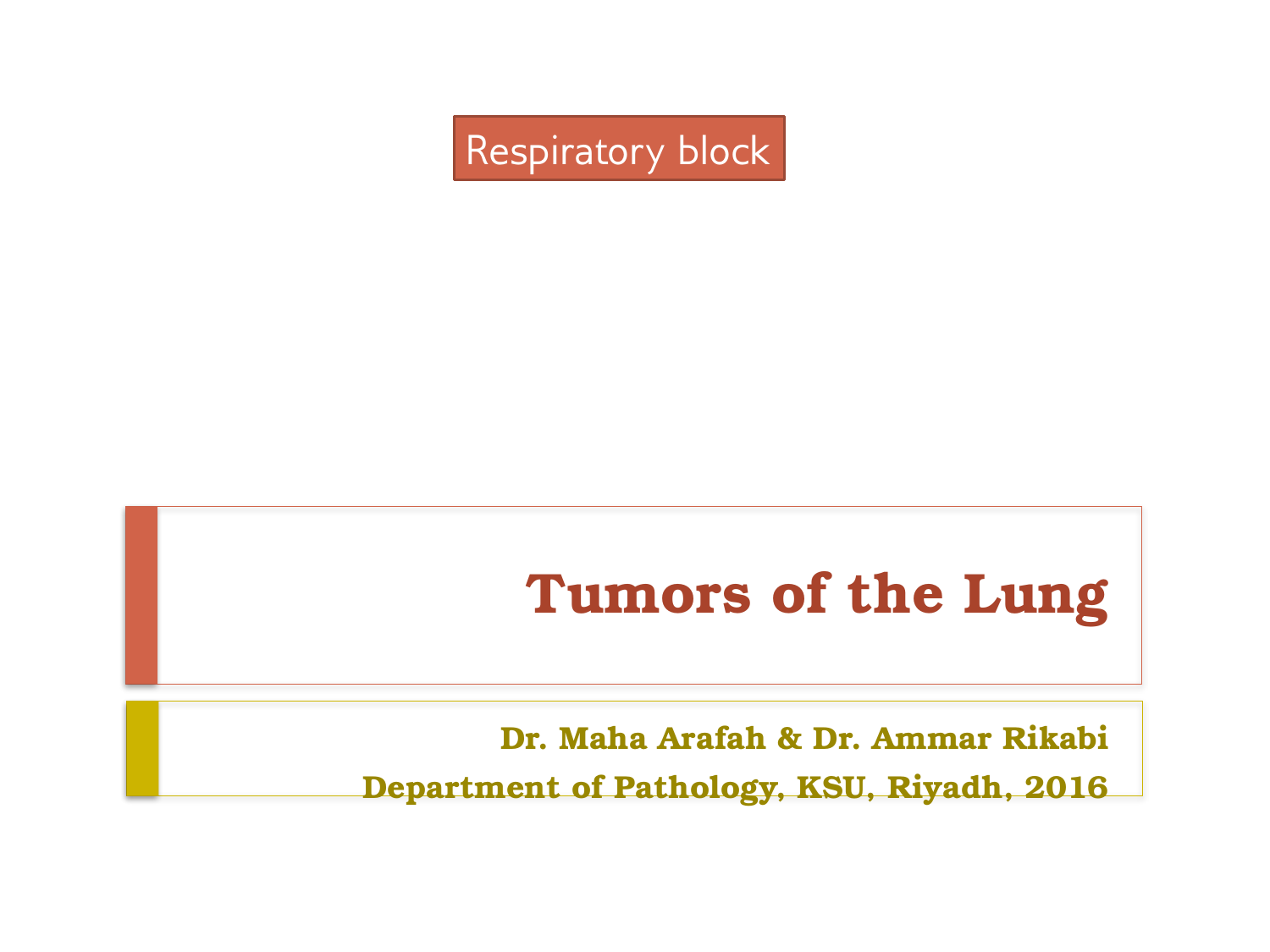

Respiratory block
# Tumors of the Lung
Dr. Maha Arafah & Dr. Ammar Rikabi
Department of Pathology, KSU, Riyadh, 2016